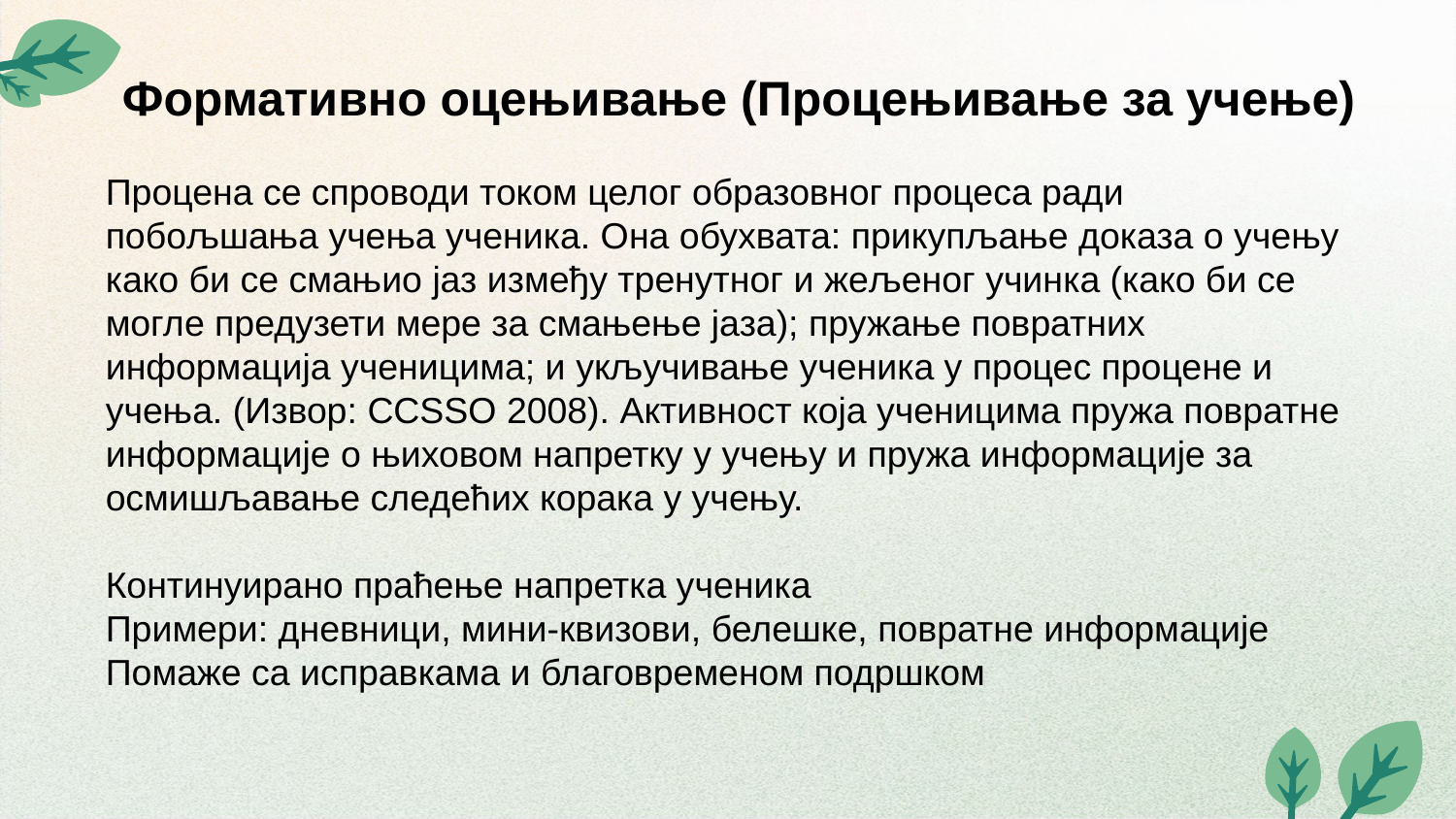

Формативно оцењивање (Процењивање за учење)
Процена се спроводи током целог образовног процеса ради побољшања учења ученика. Она обухвата: прикупљање доказа о учењу како би се смањио јаз између тренутног и жељеног учинка (како би се могле предузети мере за смањење јаза); пружање повратних информација ученицима; и укључивање ученика у процес процене и учења. (Извор: CCSSO 2008). Активност која ученицима пружа повратне информације о њиховом напретку у учењу и пружа информације за осмишљавање следећих корака у учењу.

Континуирано праћење напретка ученика
Примери: дневници, мини-квизови, белешке, повратне информације
Помаже са исправкама и благовременом подршком